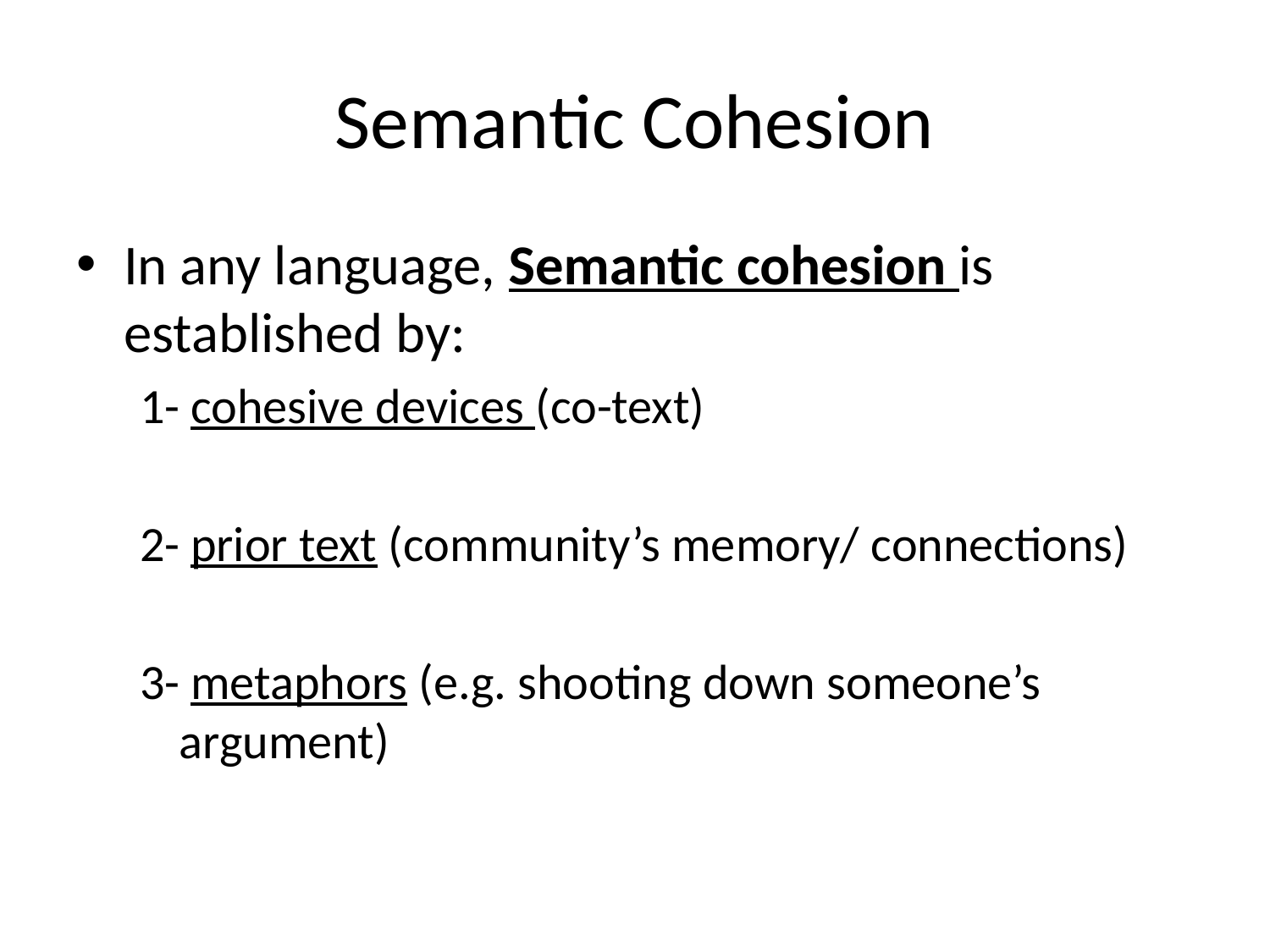

# Semantic Cohesion
In any language, Semantic cohesion is established by:
1- cohesive devices (co-text)

2- prior text (community’s memory/ connections)

3- metaphors (e.g. shooting down someone’s argument)